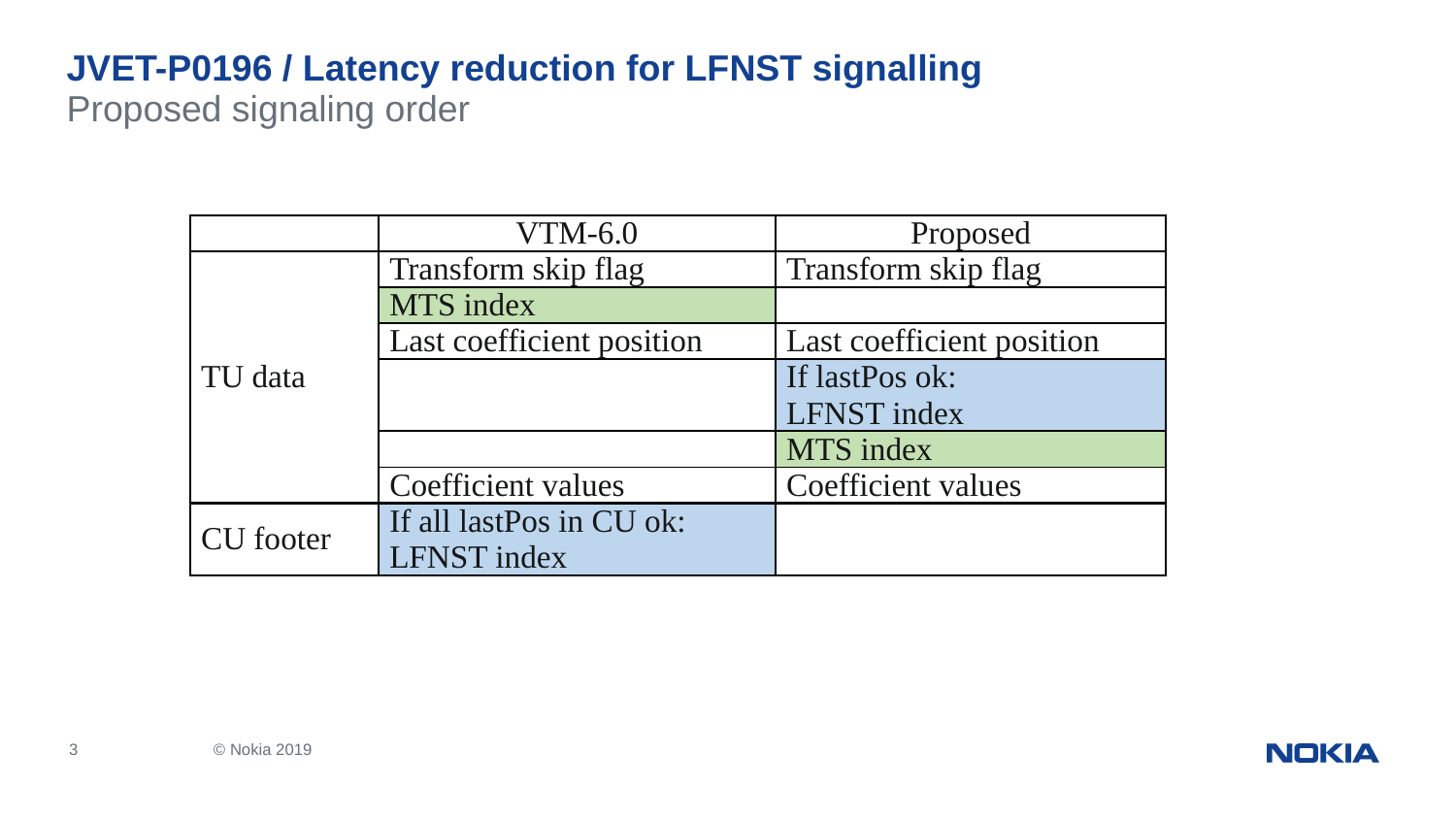

# JVET-P0196 / Latency reduction for LFNST signalling
Proposed signaling order
|  | VTM-6.0 | Proposed |
| --- | --- | --- |
| TU data | Transform skip flag | Transform skip flag |
|  | MTS index |  |
|  | Last coefficient position | Last coefficient position |
|  |  | If lastPos ok: LFNST index |
|  |  | MTS index |
|  | Coefficient values | Coefficient values |
| CU footer | If all lastPos in CU ok: LFNST index |  |